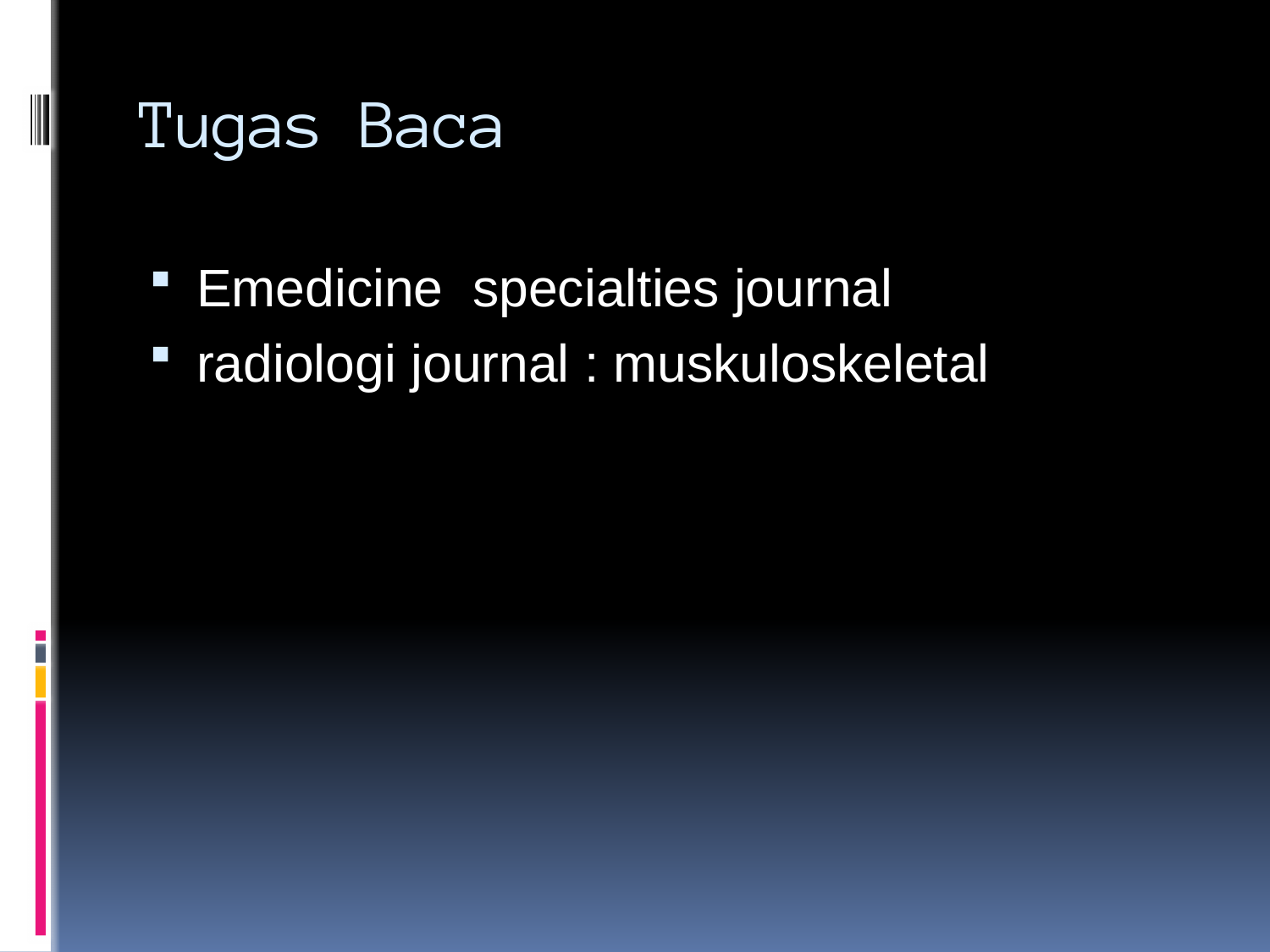

# Tugas Baca
Emedicine  specialties journal
radiologi journal : muskuloskeletal